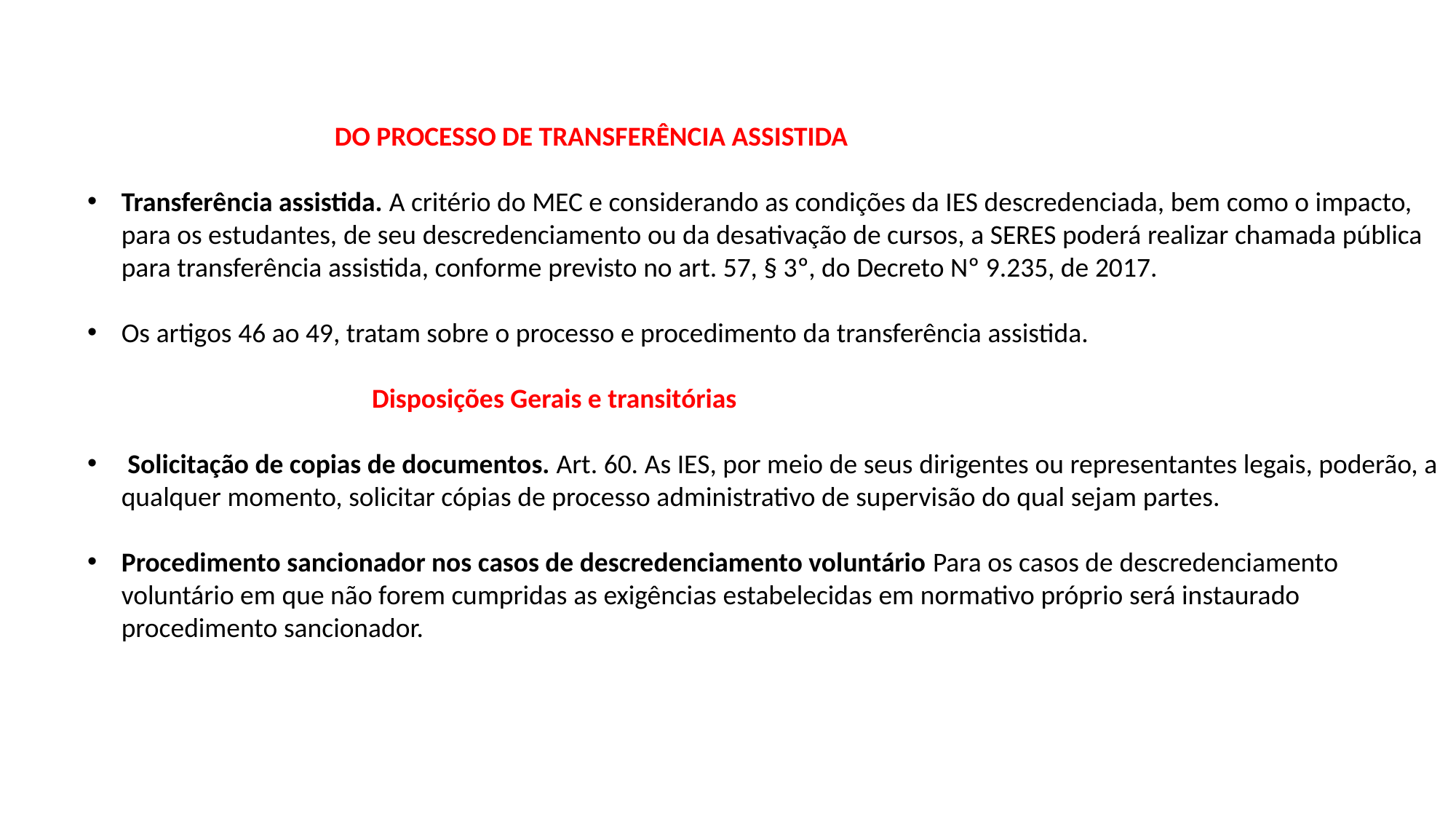

DO PROCESSO DE TRANSFERÊNCIA ASSISTIDA

Transferência assistida. A critério do MEC e considerando as condições da IES descredenciada, bem como o impacto, para os estudantes, de seu descredenciamento ou da desativação de cursos, a SERES poderá realizar chamada pública para transferência assistida, conforme previsto no art. 57, § 3º, do Decreto Nº 9.235, de 2017.

Os artigos 46 ao 49, tratam sobre o processo e procedimento da transferência assistida.

                                              Disposições Gerais e transitórias

 Solicitação de copias de documentos. Art. 60. As IES, por meio de seus dirigentes ou representantes legais, poderão, a qualquer momento, solicitar cópias de processo administrativo de supervisão do qual sejam partes.

Procedimento sancionador nos casos de descredenciamento voluntário Para os casos de descredenciamento voluntário em que não forem cumpridas as exigências estabelecidas em normativo próprio será instaurado procedimento sancionador.